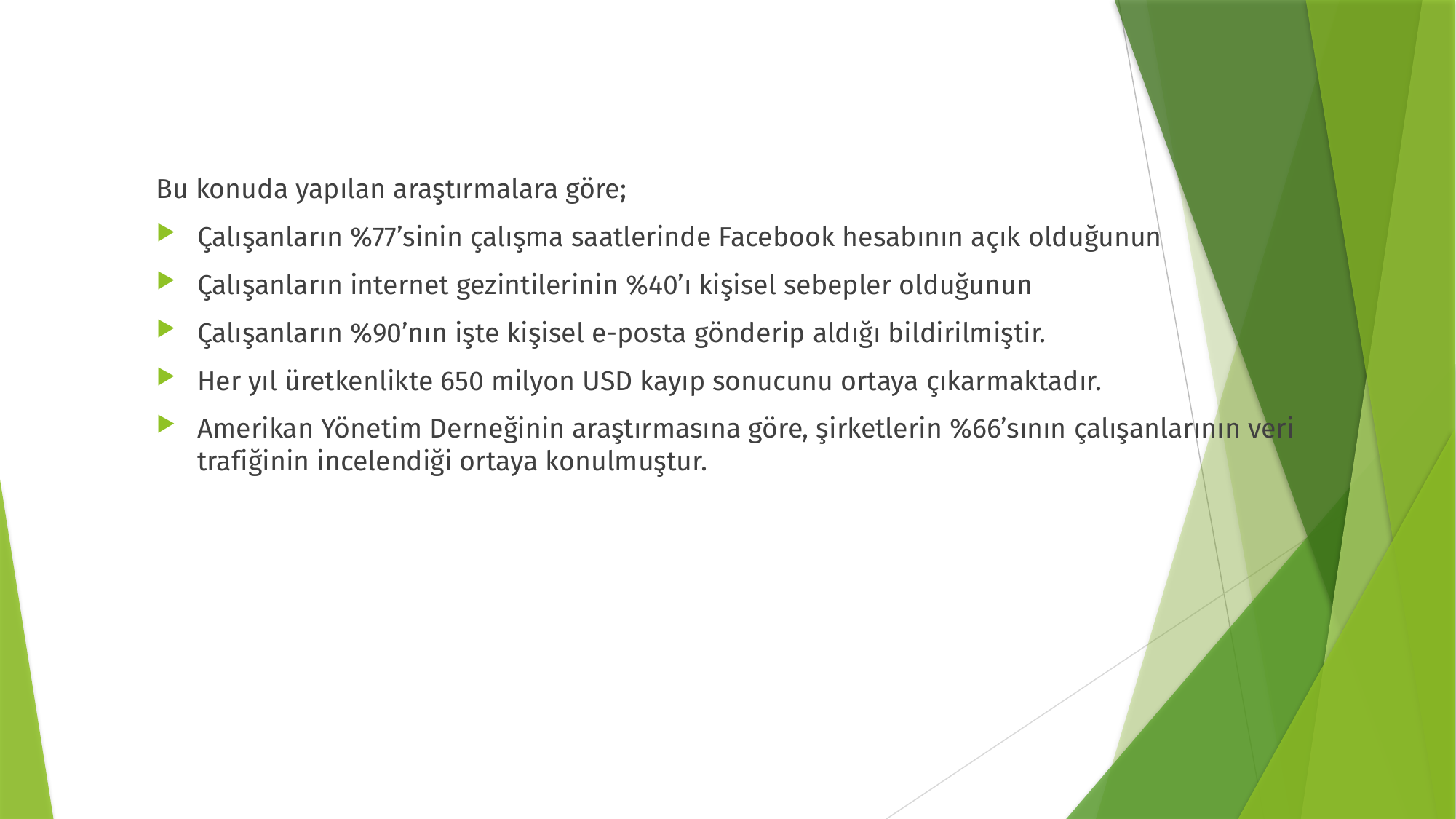

#
Bu konuda yapılan araştırmalara göre;
Çalışanların %77’sinin çalışma saatlerinde Facebook hesabının açık olduğunun
Çalışanların internet gezintilerinin %40’ı kişisel sebepler olduğunun
Çalışanların %90’nın işte kişisel e-posta gönderip aldığı bildirilmiştir.
Her yıl üretkenlikte 650 milyon USD kayıp sonucunu ortaya çıkarmaktadır.
Amerikan Yönetim Derneğinin araştırmasına göre, şirketlerin %66’sının çalışanlarının veri trafiğinin incelendiği ortaya konulmuştur.